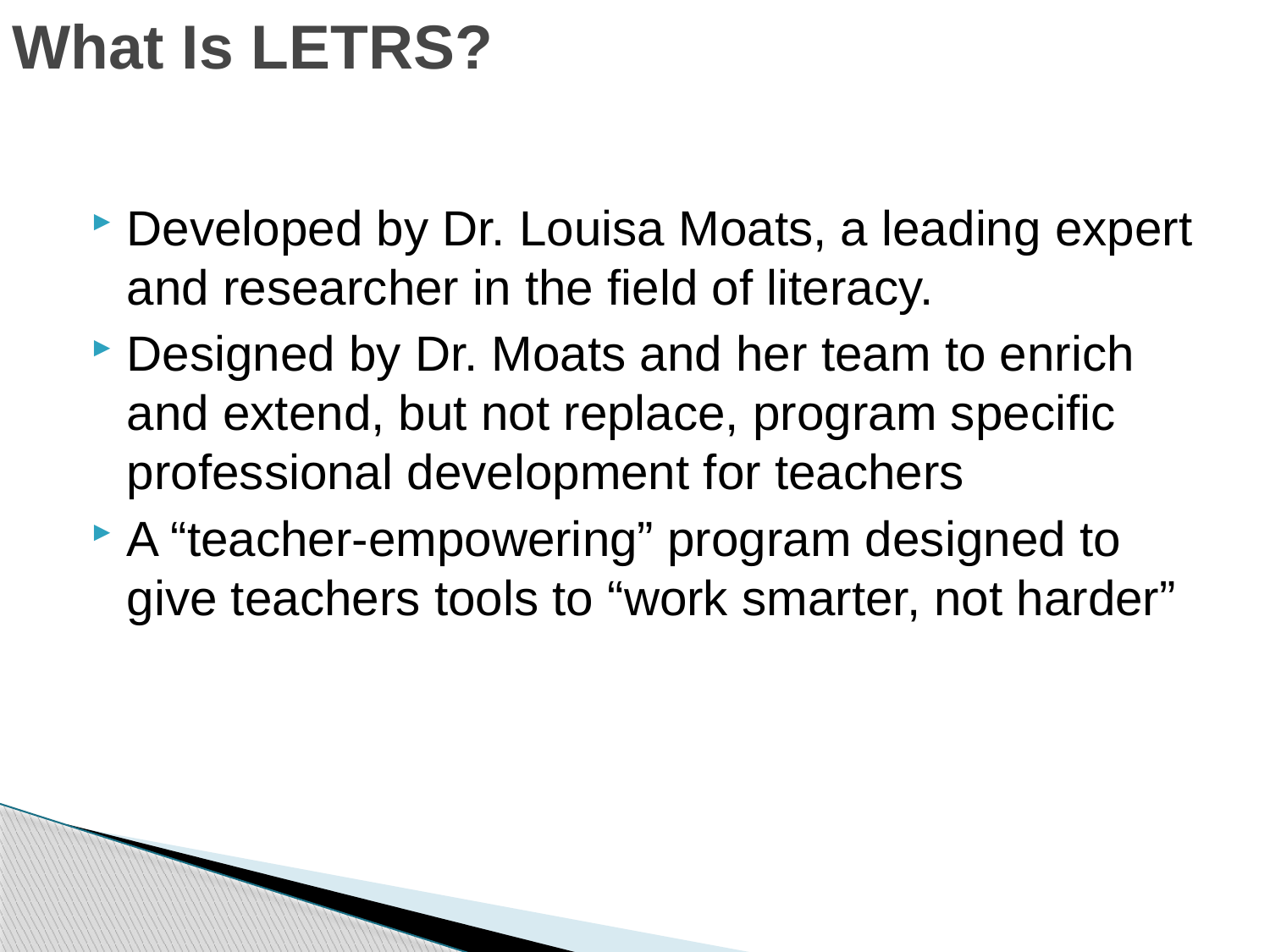

# What Is LETRS?
Developed by Dr. Louisa Moats, a leading expert and researcher in the field of literacy.
Designed by Dr. Moats and her team to enrich and extend, but not replace, program specific professional development for teachers
A “teacher-empowering” program designed to give teachers tools to “work smarter, not harder”